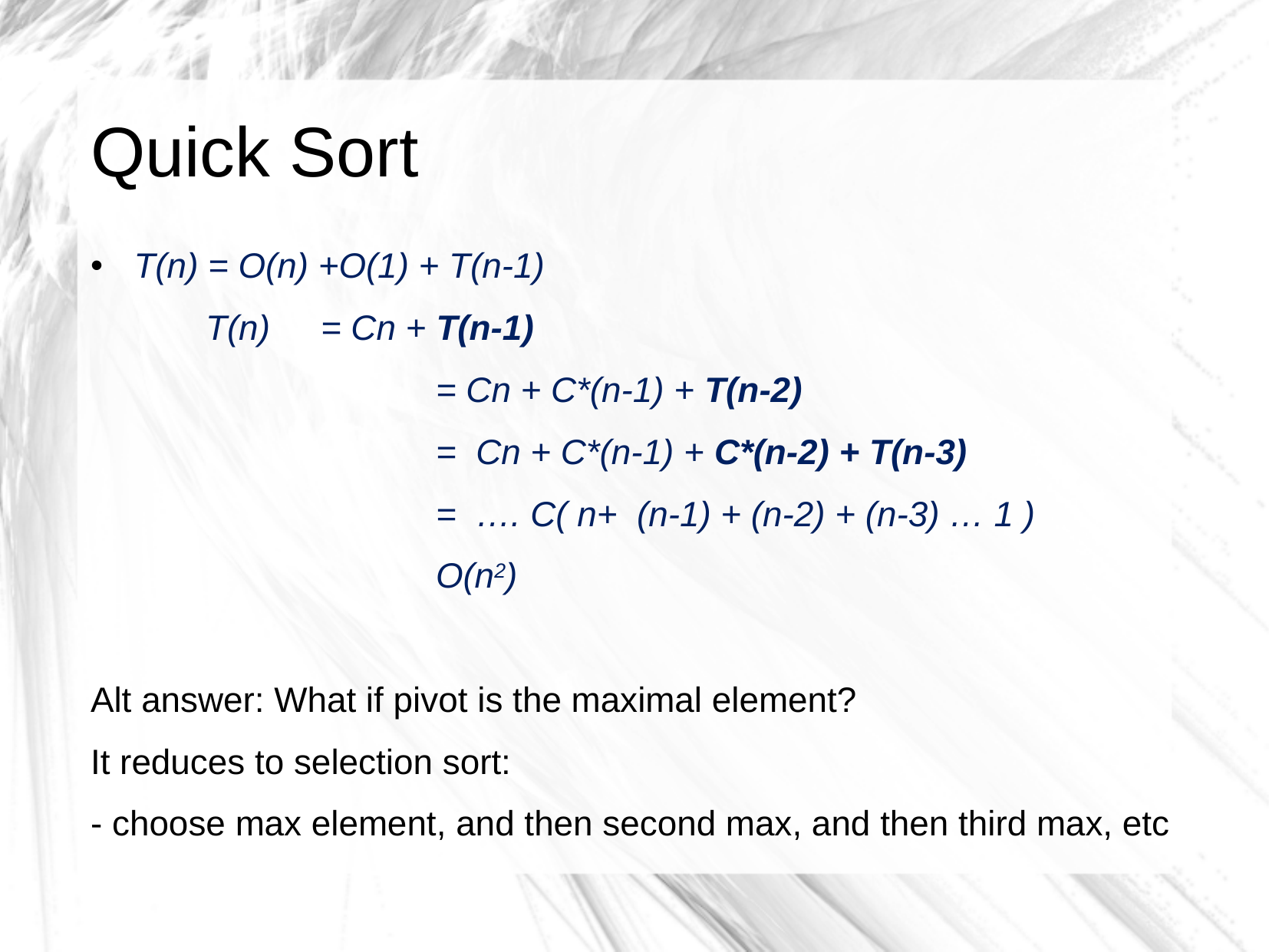

# Quick Sort
T(n) = O(n) +O(1) + T(n-1)
	T(n) 	= Cn + T(n-1)
			= Cn + C*(n-1) + T(n-2)
			=  Cn + C*(n-1) + C*(n-2) + T(n-3)
			=  …. C( n+  (n-1) + (n-2) + (n-3) … 1 )
			O(n2)

Alt answer: What if pivot is the maximal element?
It reduces to selection sort:
- choose max element, and then second max, and then third max, etc